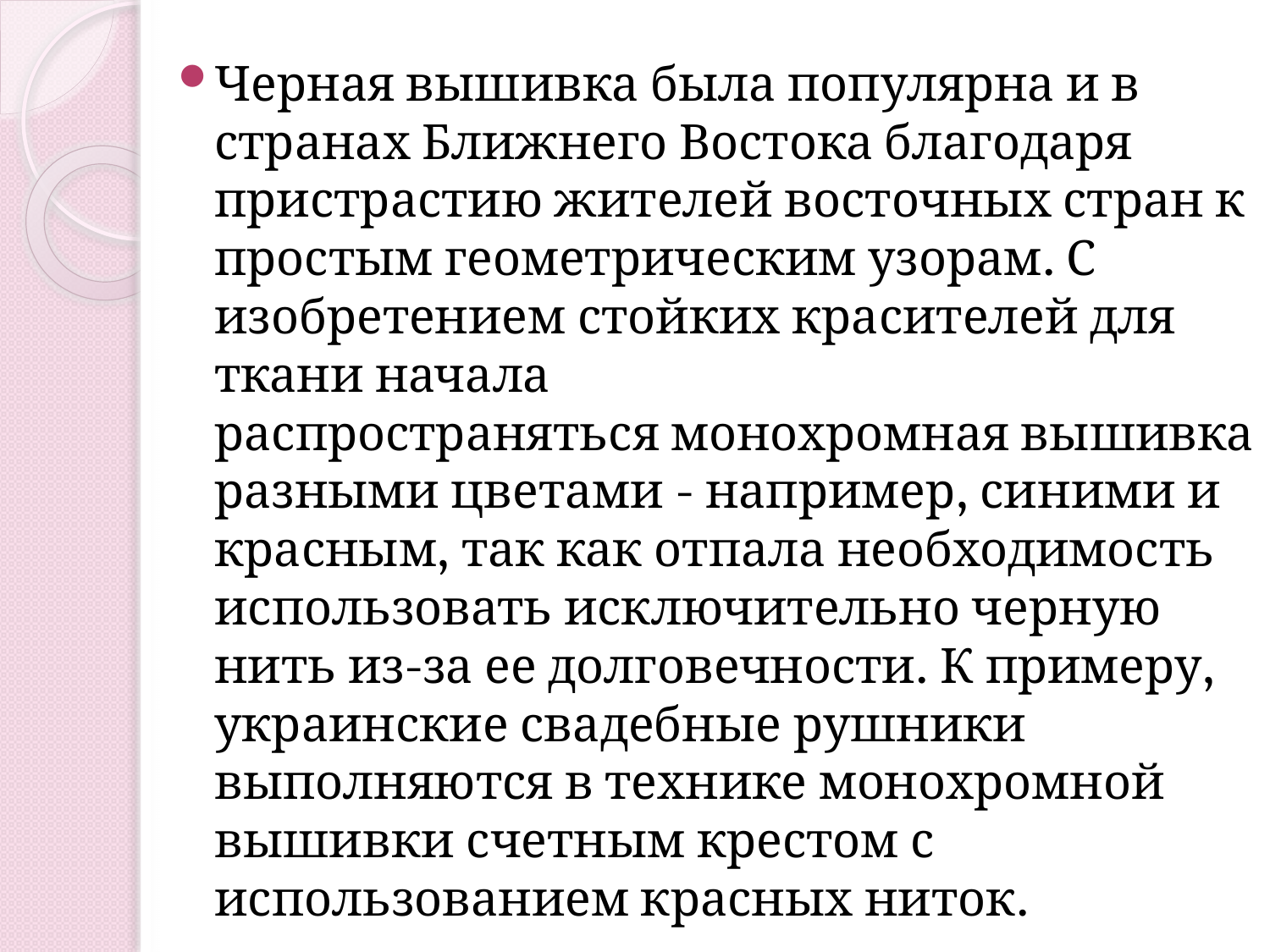

Черная вышивка была популярна и в странах Ближнего Востока благодаря пристрастию жителей восточных стран к простым геометрическим узорам. С изобретением стойких красителей для ткани начала распространяться монохромная вышивка разными цветами - например, синими и красным, так как отпала необходимость использовать исключительно черную нить из-за ее долговечности. К примеру, украинские свадебные рушники выполняются в технике монохромной вышивки счетным крестом с использованием красных ниток.